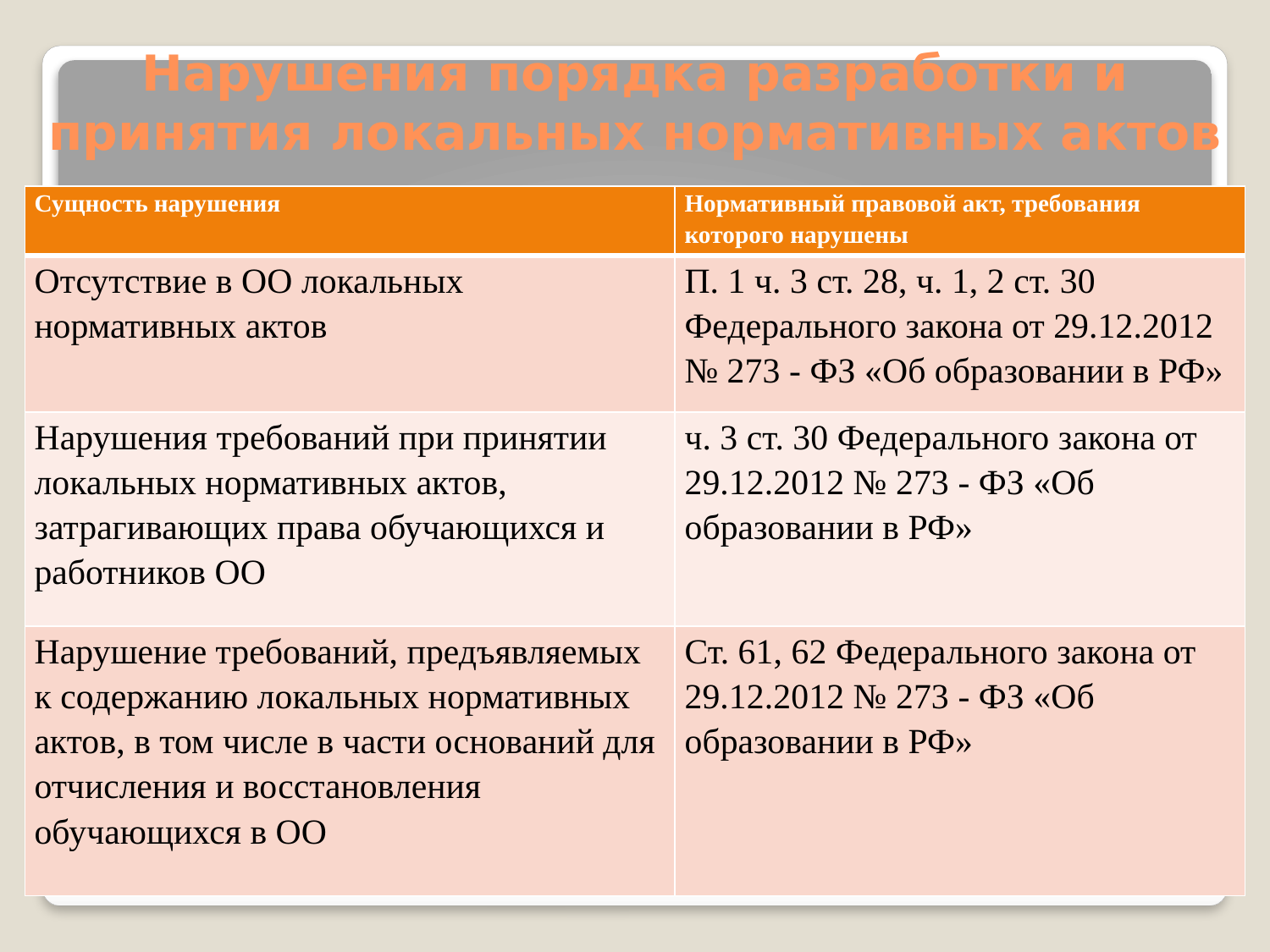

# Нарушения порядка разработки и принятия локальных нормативных актов
| Сущность нарушения | Нормативный правовой акт, требования которого нарушены |
| --- | --- |
| Отсутствие в ОО локальных нормативных актов | П. 1 ч. 3 ст. 28, ч. 1, 2 ст. 30 Федерального закона от 29.12.2012 № 273 - ФЗ «Об образовании в РФ» |
| Нарушения требований при принятии локальных нормативных актов, затрагивающих права обучающихся и работников ОО | ч. 3 ст. 30 Федерального закона от 29.12.2012 № 273 - ФЗ «Об образовании в РФ» |
| Нарушение требований, предъявляемых к содержанию локальных нормативных актов, в том числе в части оснований для отчисления и восстановления обучающихся в ОО | Ст. 61, 62 Федерального закона от 29.12.2012 № 273 - ФЗ «Об образовании в РФ» |